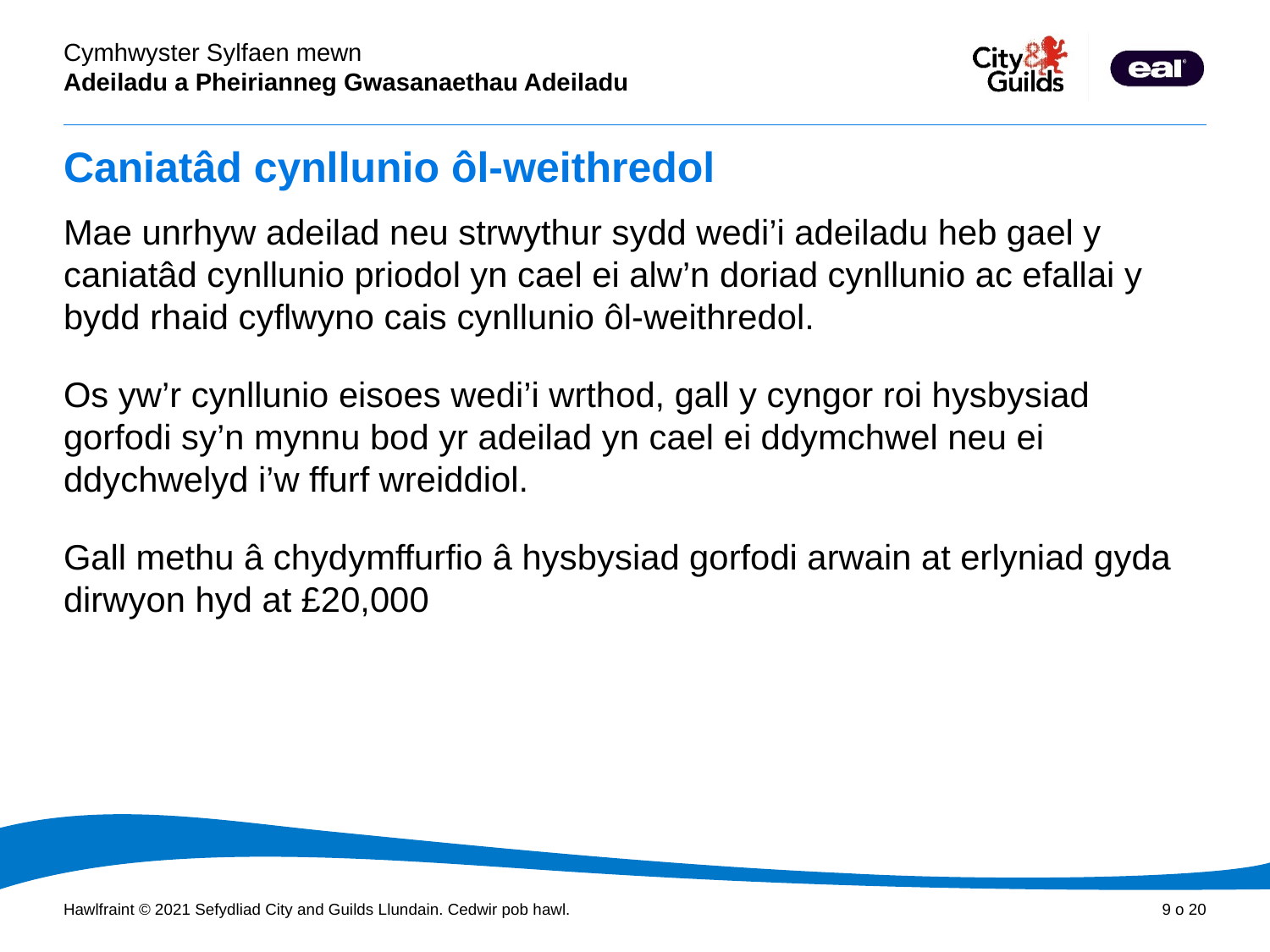

# Caniatâd cynllunio ôl-weithredol
Mae unrhyw adeilad neu strwythur sydd wedi’i adeiladu heb gael y caniatâd cynllunio priodol yn cael ei alw’n doriad cynllunio ac efallai y bydd rhaid cyflwyno cais cynllunio ôl-weithredol.
Os yw’r cynllunio eisoes wedi’i wrthod, gall y cyngor roi hysbysiad gorfodi sy’n mynnu bod yr adeilad yn cael ei ddymchwel neu ei ddychwelyd i’w ffurf wreiddiol.
Gall methu â chydymffurfio â hysbysiad gorfodi arwain at erlyniad gyda dirwyon hyd at £20,000